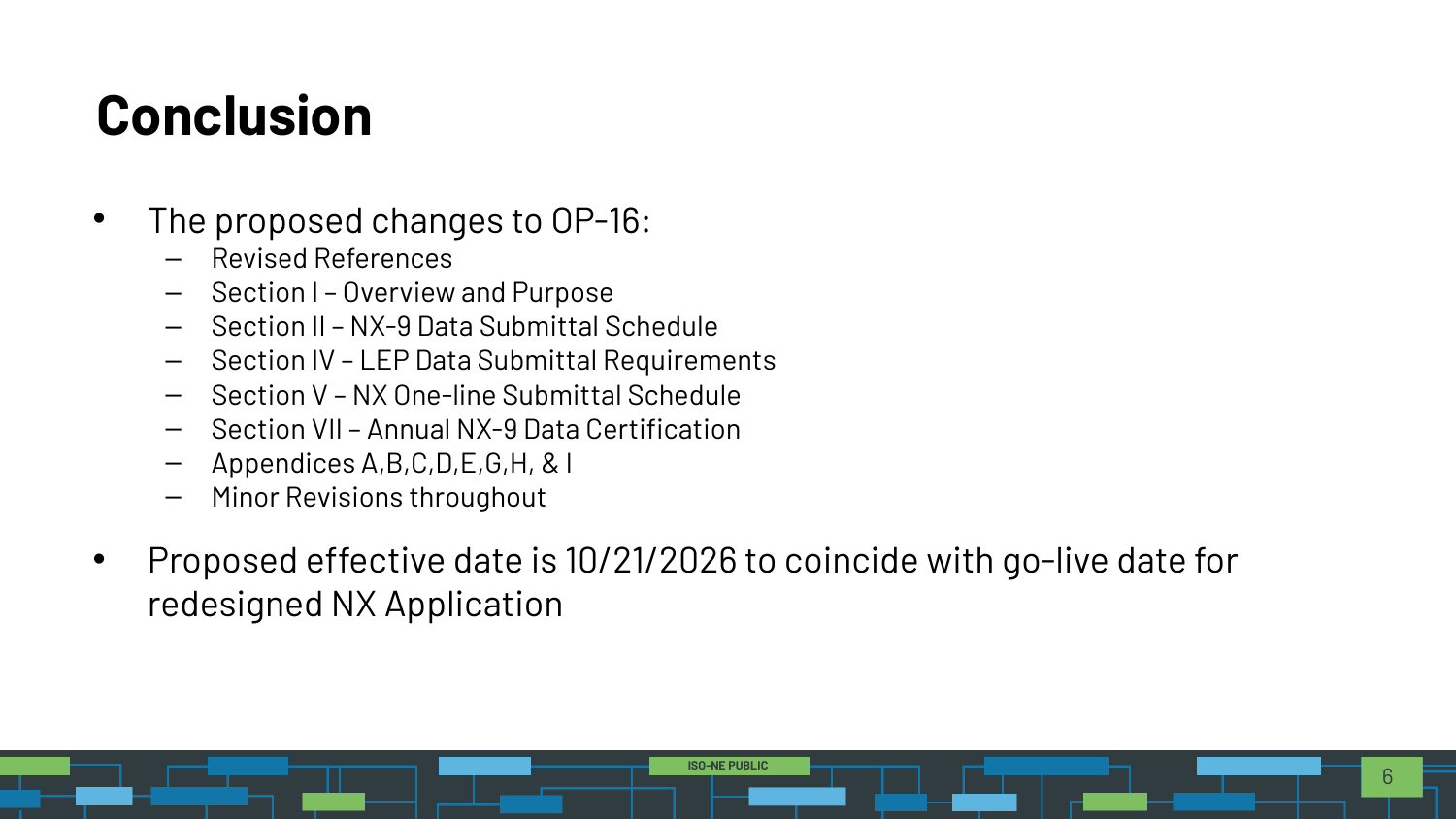

# Conclusion
The proposed changes to OP-16:
Revised References
Section I – Overview and Purpose
Section II – NX-9 Data Submittal Schedule
Section IV – LEP Data Submittal Requirements
Section V – NX One-line Submittal Schedule
Section VII – Annual NX-9 Data Certification
Appendices A,B,C,D,E,G,H, & I
Minor Revisions throughout
Proposed effective date is 10/21/2026 to coincide with go-live date for redesigned NX Application

6